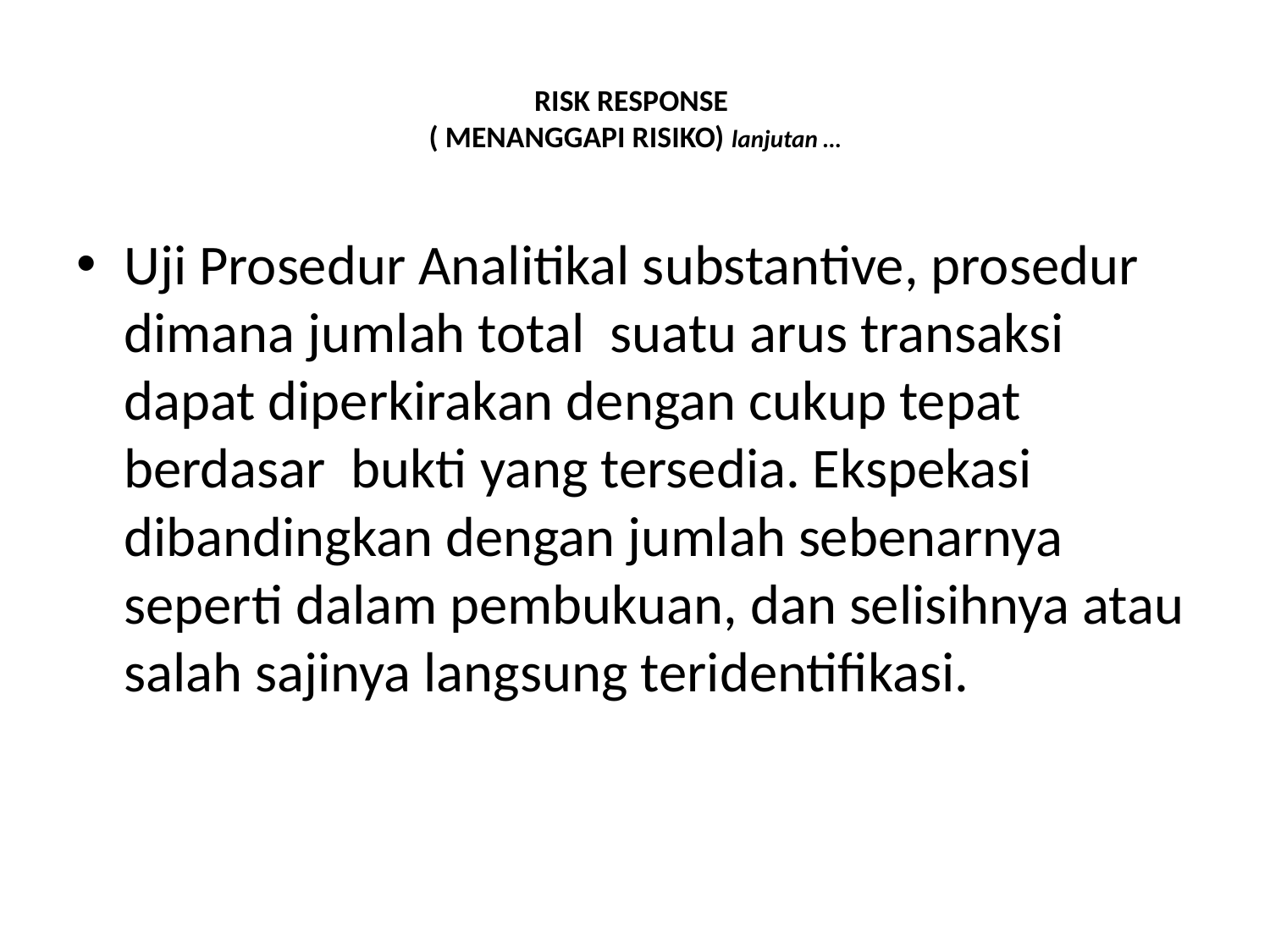

# RISK RESPONSE ( MENANGGAPI RISIKO) lanjutan …
Uji Prosedur Analitikal substantive, prosedur dimana jumlah total  suatu arus transaksi dapat diperkirakan dengan cukup tepat berdasar  bukti yang tersedia. Ekspekasi dibandingkan dengan jumlah sebenarnya seperti dalam pembukuan, dan selisihnya atau salah sajinya langsung teridentifikasi.